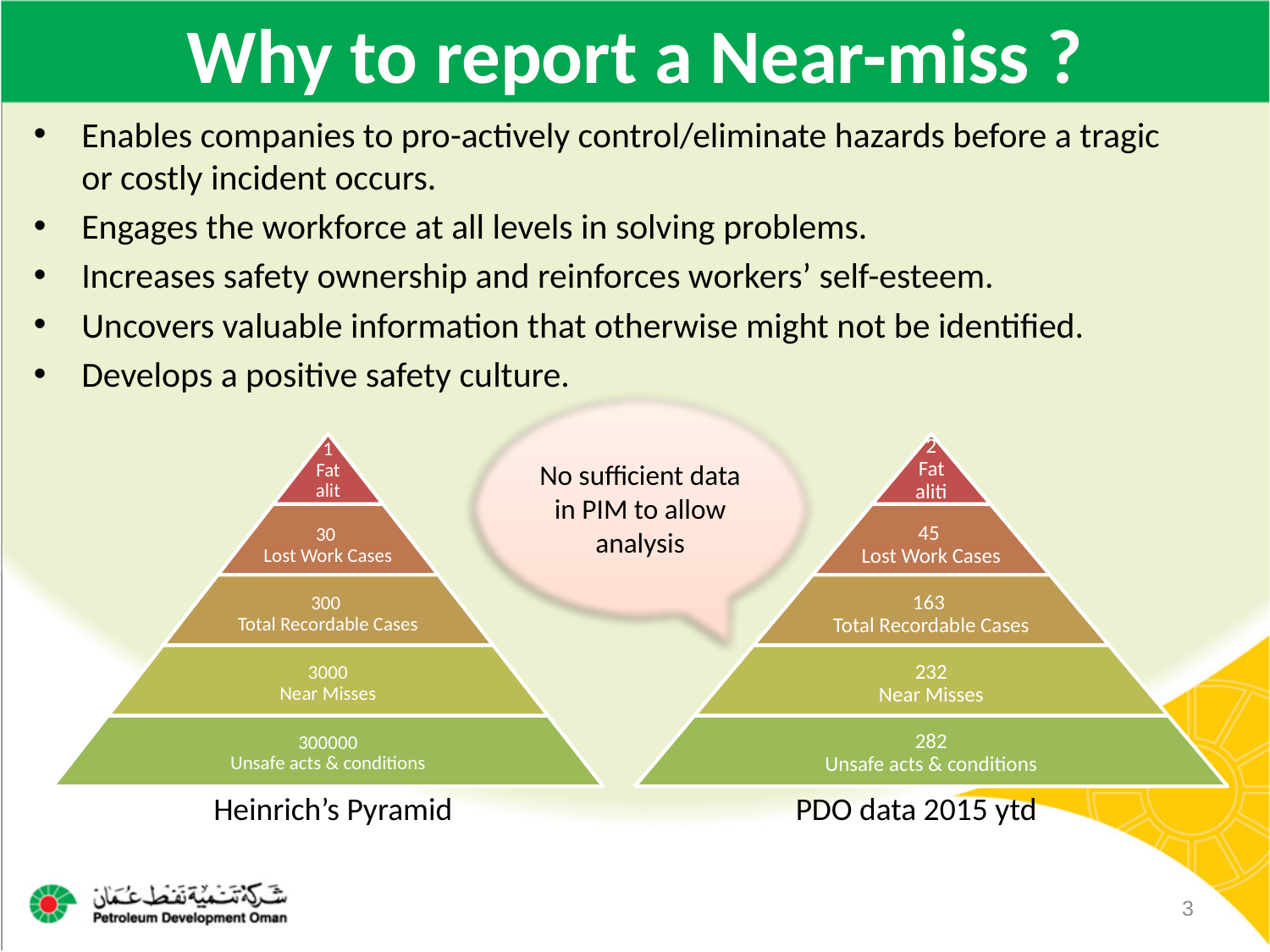

# Why to report a Near-miss ?
Enables companies to pro-actively control/eliminate hazards before a tragic or costly incident occurs.
Engages the workforce at all levels in solving problems.
Increases safety ownership and reinforces workers’ self-esteem.
Uncovers valuable information that otherwise might not be identified.
Develops a positive safety culture.

No sufficient data in PIM to allow analysis
1
Fatality
30
Lost Work Cases
300
Total Recordable Cases
3000
Near Misses
300000
Unsafe acts & conditions
2
Fatalities
45
Lost Work Cases
163
Total Recordable Cases
232
Near Misses
282
Unsafe acts & conditions
Heinrich’s Pyramid
PDO data 2015 ytd
3